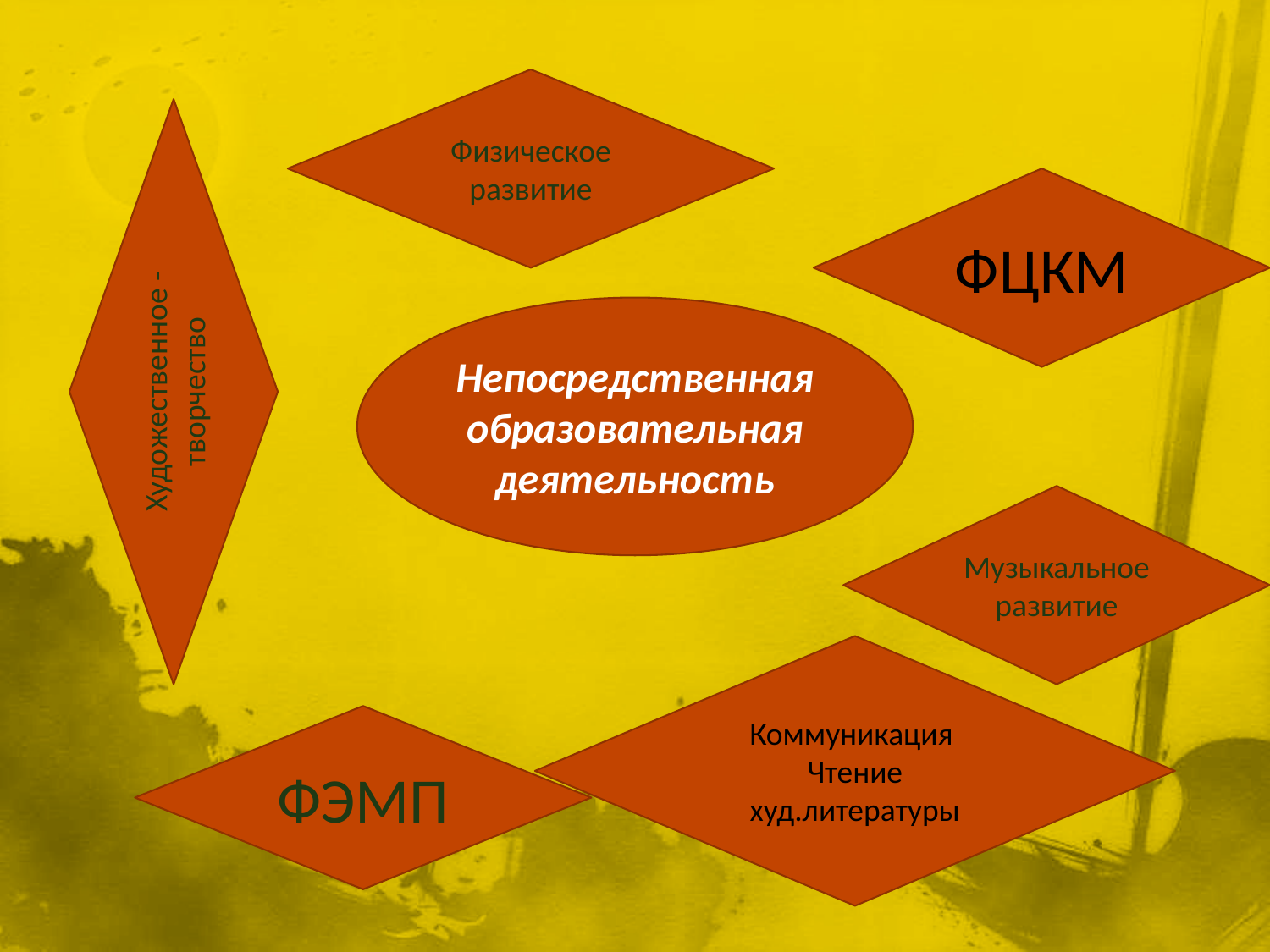

Физическое развитие
ФЦКМ
Художественное - творчество
Непосредственная образовательная деятельность
Музыкальное развитие
ФЭМП
Коммуникация
Чтение худ.литературы